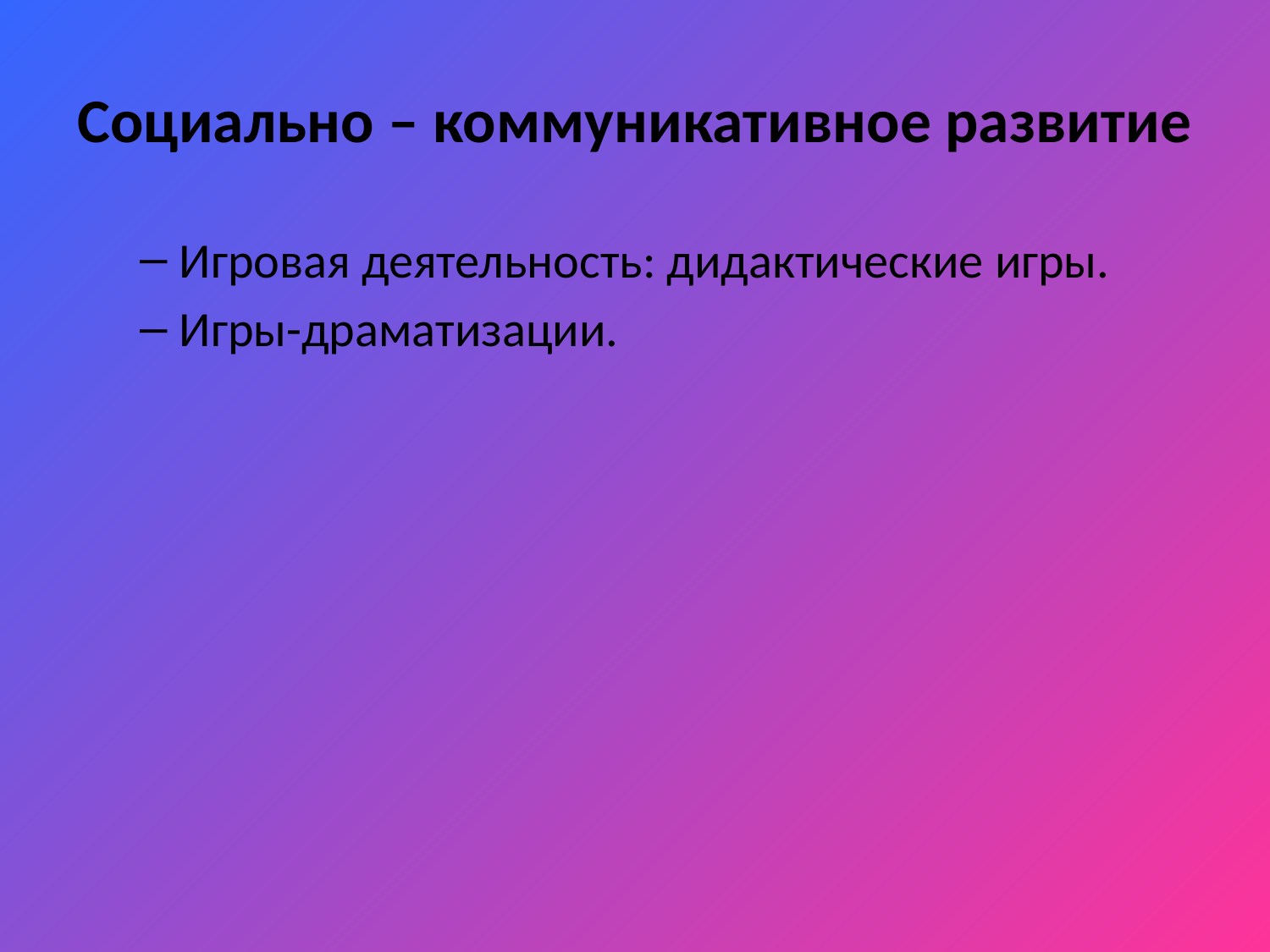

# Социально – коммуникативное развитие
Игровая деятельность: дидактические игры.
Игры-драматизации.